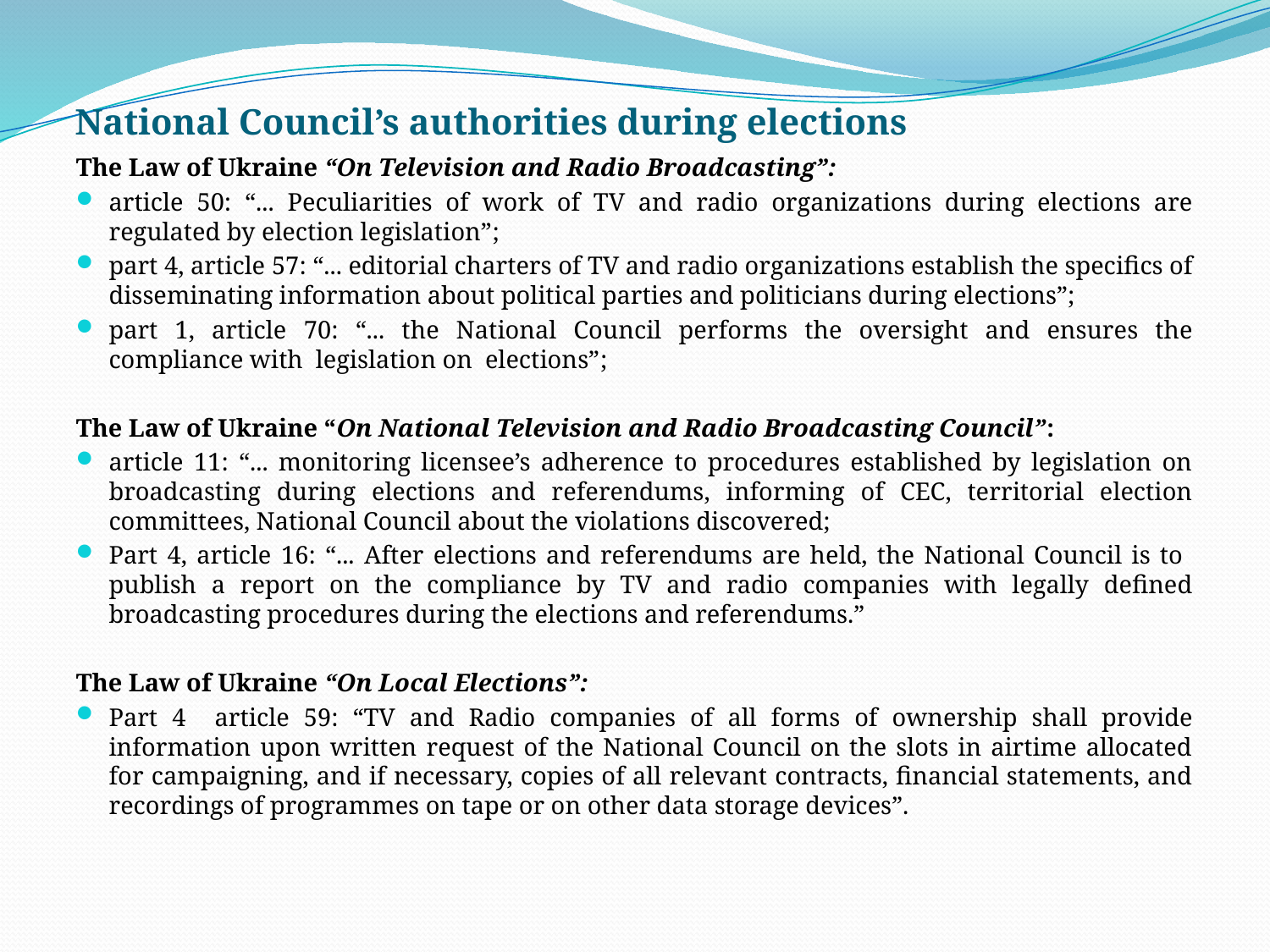

# National Council’s authorities during elections
The Law of Ukraine “On Television and Radio Broadcasting”:
article 50: “... Peculiarities of work of TV and radio organizations during elections are regulated by election legislation”;
part 4, article 57: “... editorial charters of TV and radio organizations establish the specifics of disseminating information about political parties and politicians during elections”;
part 1, article 70: “... the National Council performs the oversight and ensures the compliance with  legislation on  elections”;

The Law of Ukraine “On National Television and Radio Broadcasting Council”:
article 11: “... monitoring licensee’s adherence to procedures established by legislation on broadcasting during elections and referendums, informing of CEC, territorial election committees, National Council about the violations discovered;
Part 4, article 16: “... After elections and referendums are held, the National Council is to  publish a report on the compliance by TV and radio companies with legally defined broadcasting procedures during the elections and referendums.”

The Law of Ukraine “On Local Elections”:
Part 4  article 59: “TV and Radio companies of all forms of ownership shall provide information upon written request of the National Council on the slots in airtime allocated for campaigning, and if necessary, copies of all relevant contracts, financial statements, and recordings of programmes on tape or on other data storage devices”.